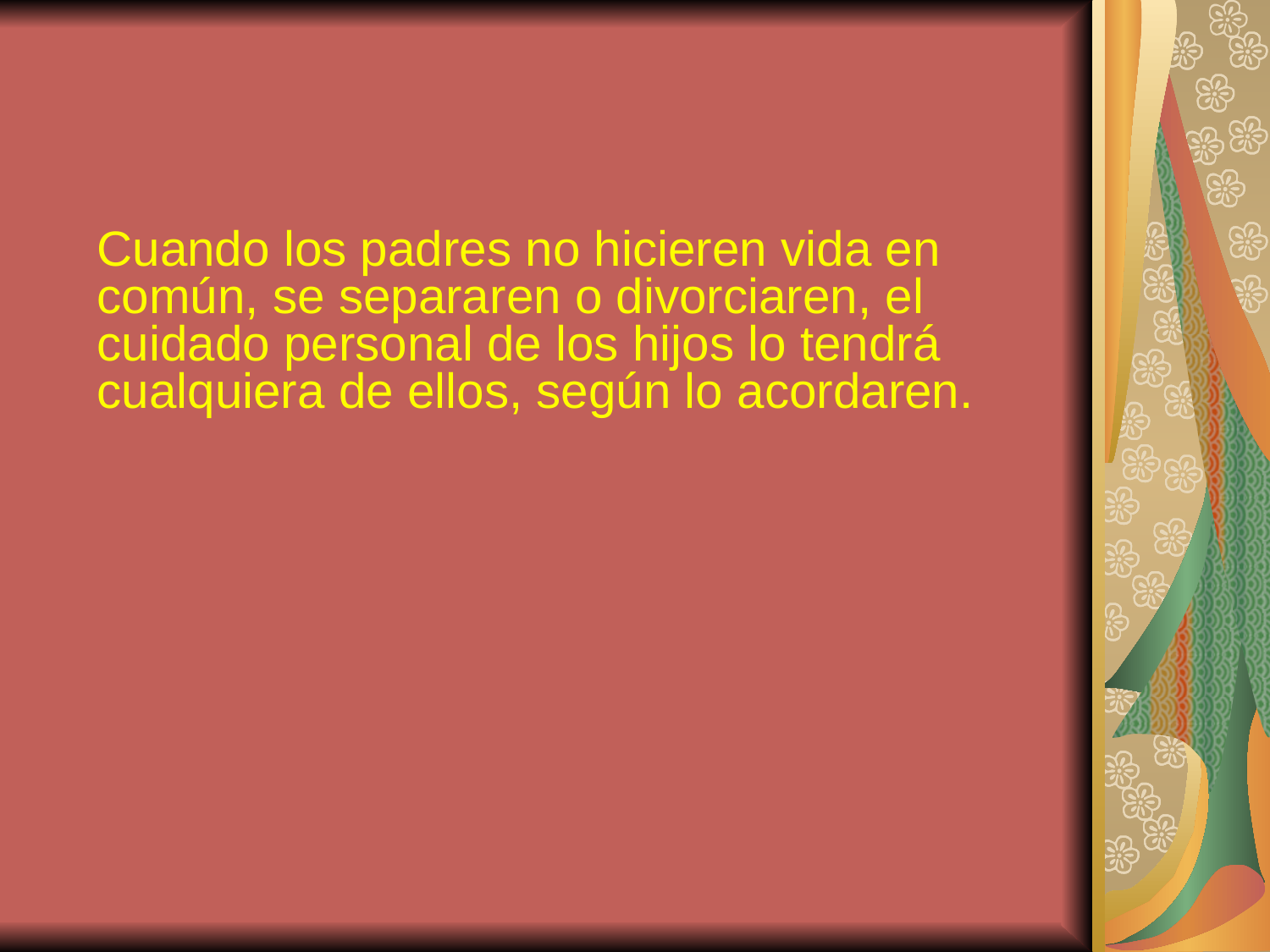

#
	Cuando los padres no hicieren vida en común, se separaren o divorciaren, el cuidado personal de los hijos lo tendrá cualquiera de ellos, según lo acordaren.